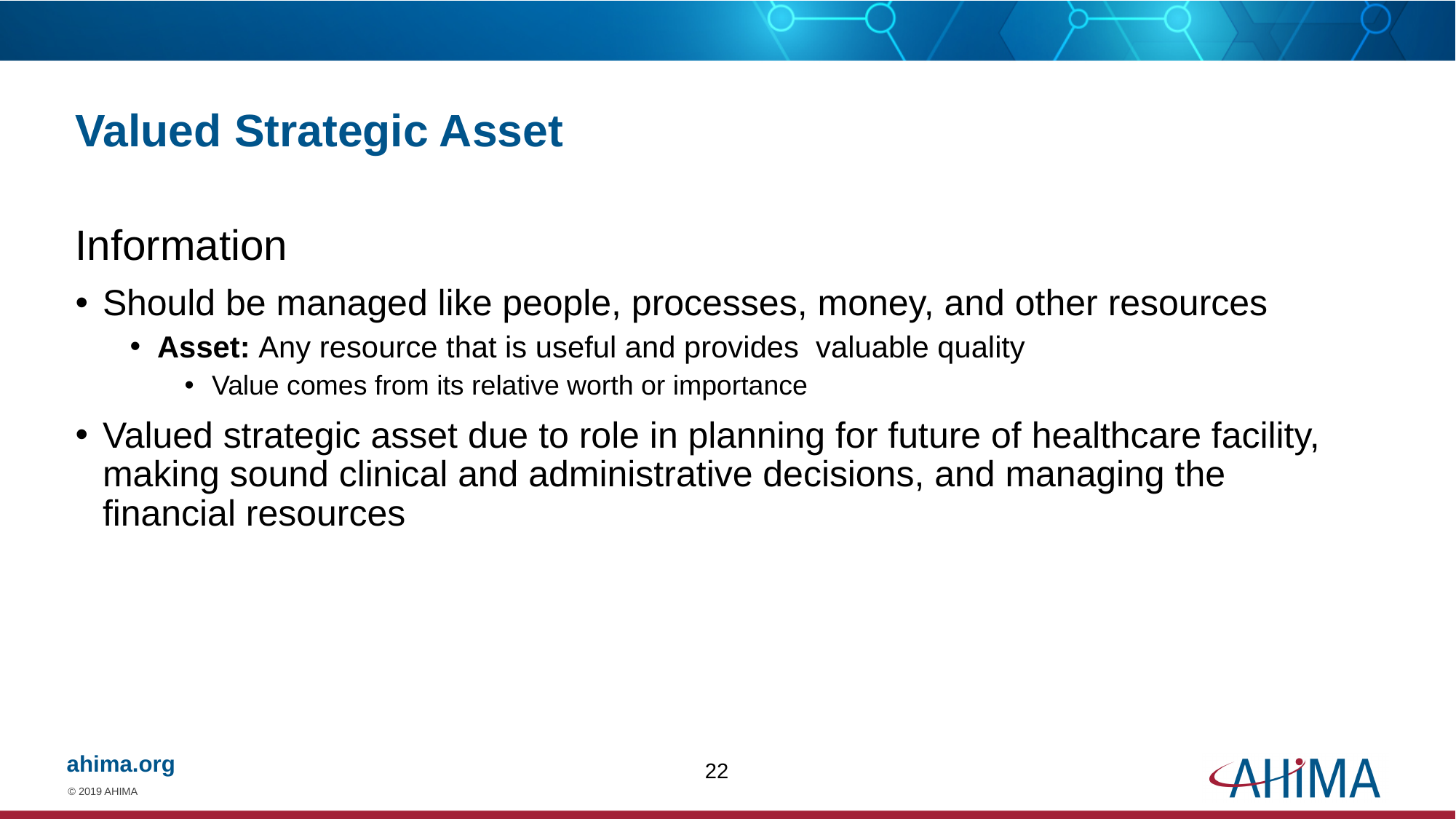

# Valued Strategic Asset
Information
Should be managed like people, processes, money, and other resources
Asset: Any resource that is useful and provides  valuable quality
Value comes from its relative worth or importance
Valued strategic asset due to role in planning for future of healthcare facility, making sound clinical and administrative decisions, and managing the financial resources